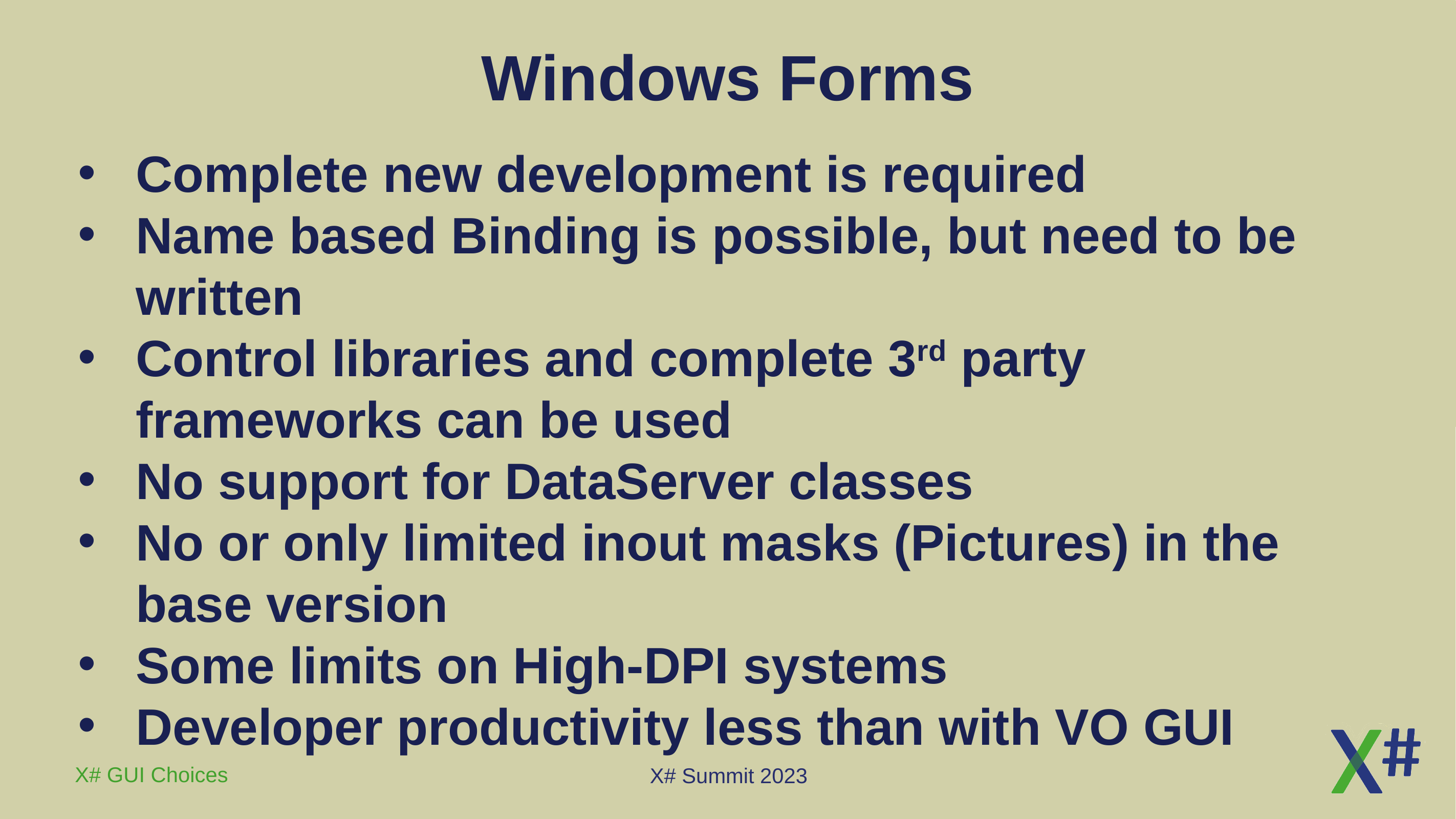

# Windows Forms
Complete new development is required
Name based Binding is possible, but need to be written
Control libraries and complete 3rd party frameworks can be used
No support for DataServer classes
No or only limited inout masks (Pictures) in the base version
Some limits on High-DPI systems
Developer productivity less than with VO GUI